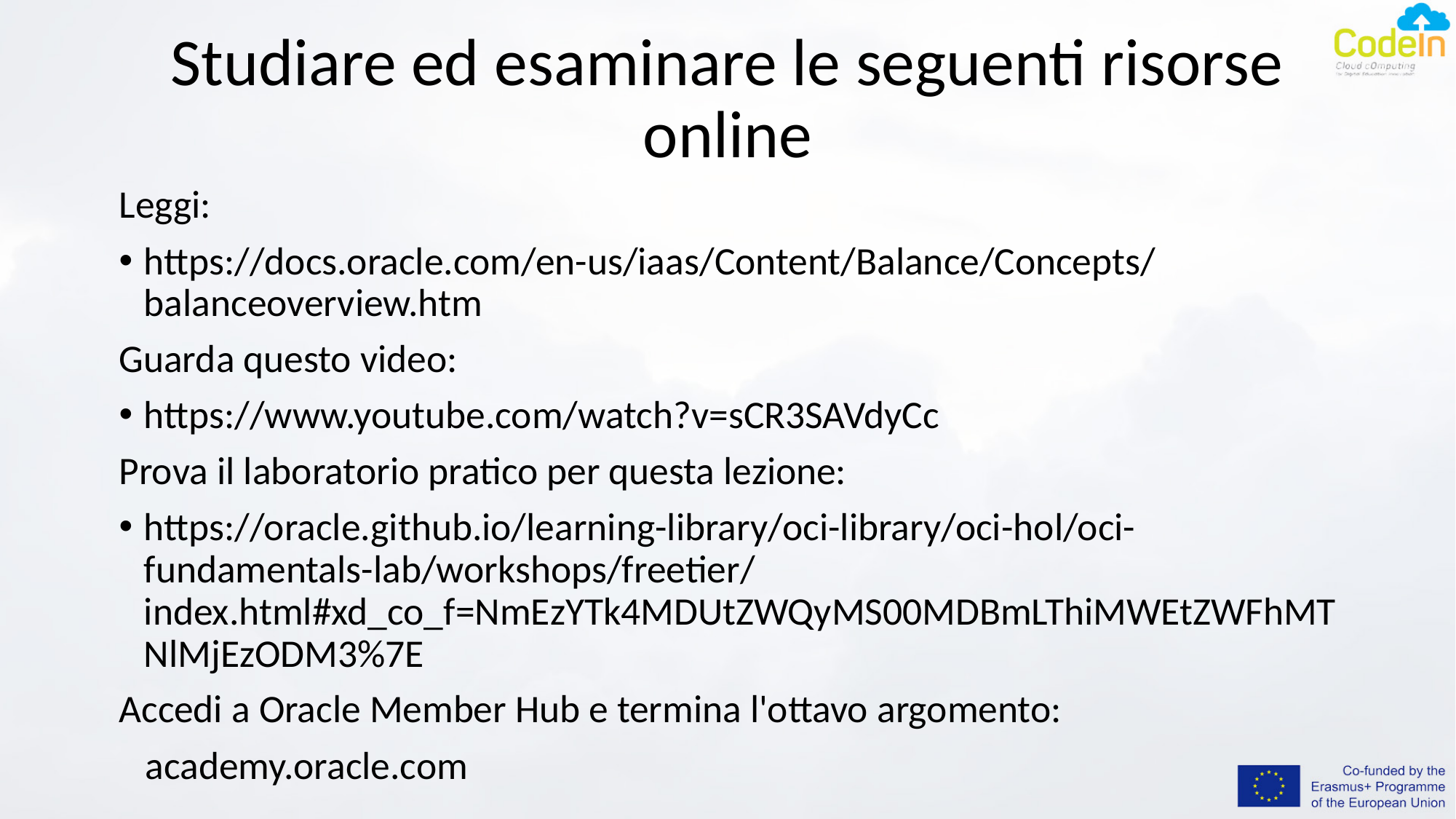

# Studiare ed esaminare le seguenti risorse online
Leggi:
https://docs.oracle.com/en-us/iaas/Content/Balance/Concepts/balanceoverview.htm
Guarda questo video:
https://www.youtube.com/watch?v=sCR3SAVdyCc
Prova il laboratorio pratico per questa lezione:
https://oracle.github.io/learning-library/oci-library/oci-hol/oci-fundamentals-lab/workshops/freetier/index.html#xd_co_f=NmEzYTk4MDUtZWQyMS00MDBmLThiMWEtZWFhMTNlMjEzODM3%7E
Accedi a Oracle Member Hub e termina l'ottavo argomento:
   academy.oracle.com